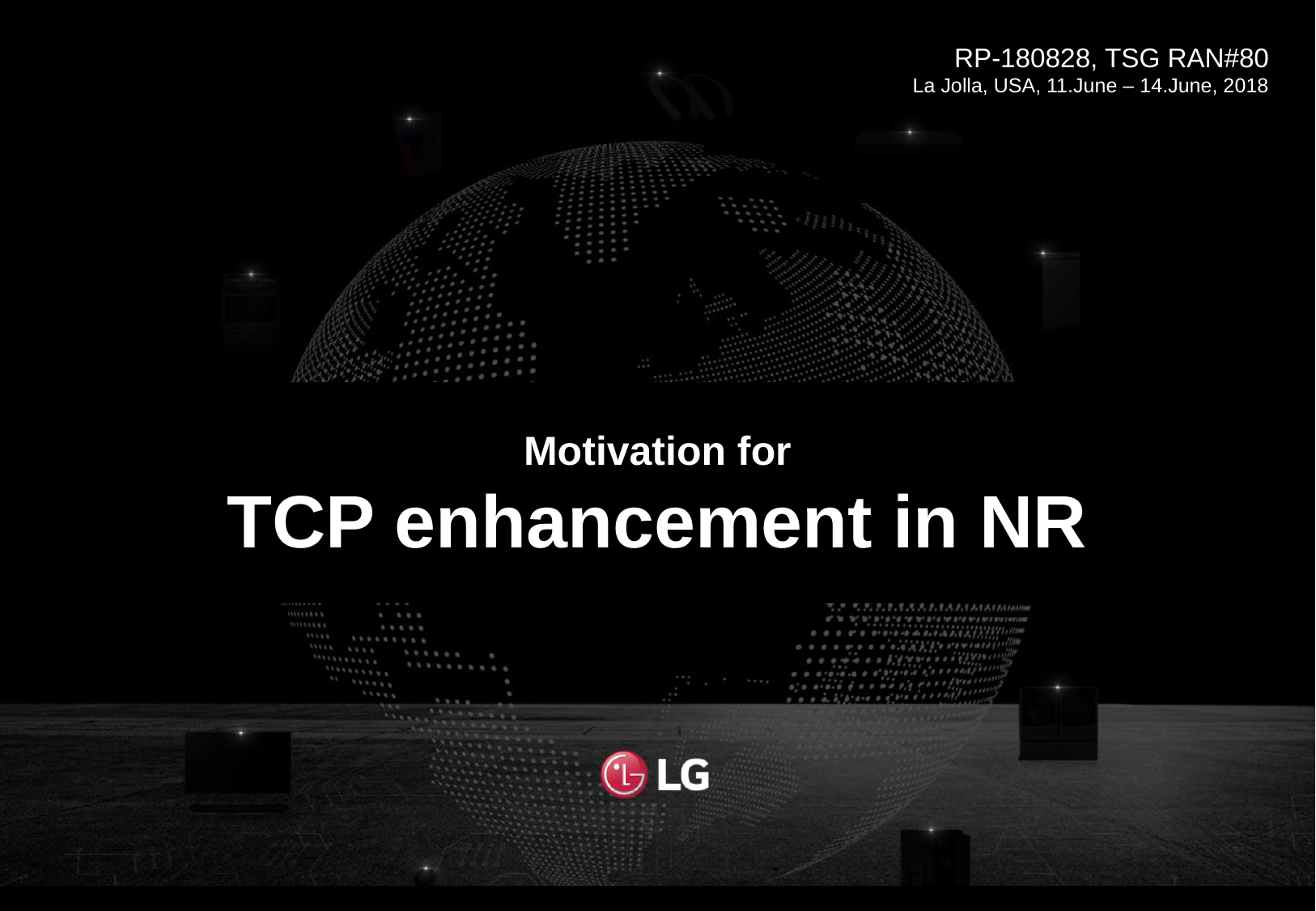

# Motivation for TCP enhancement in NR